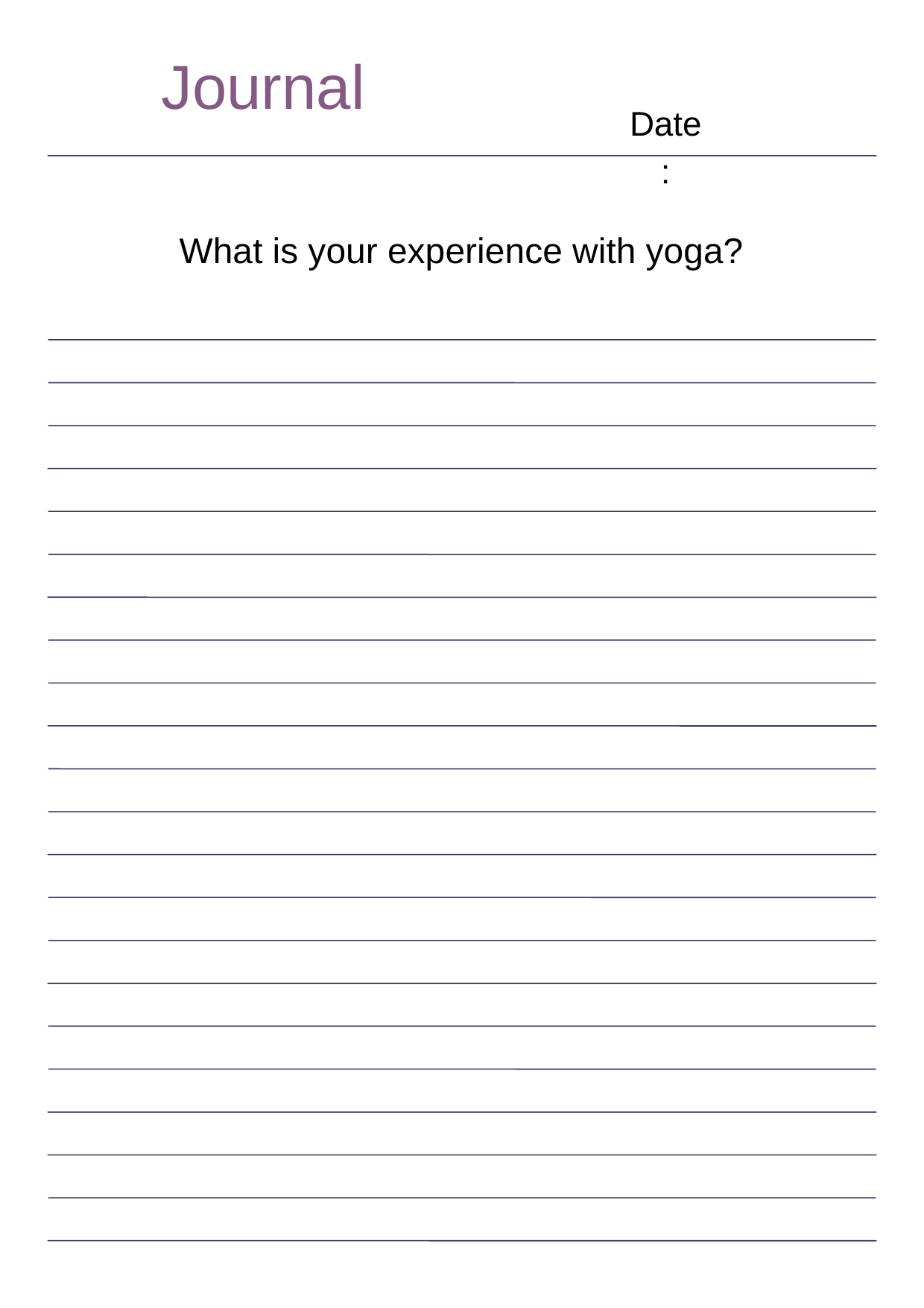

Journal
Date:

What is your experience with yoga?